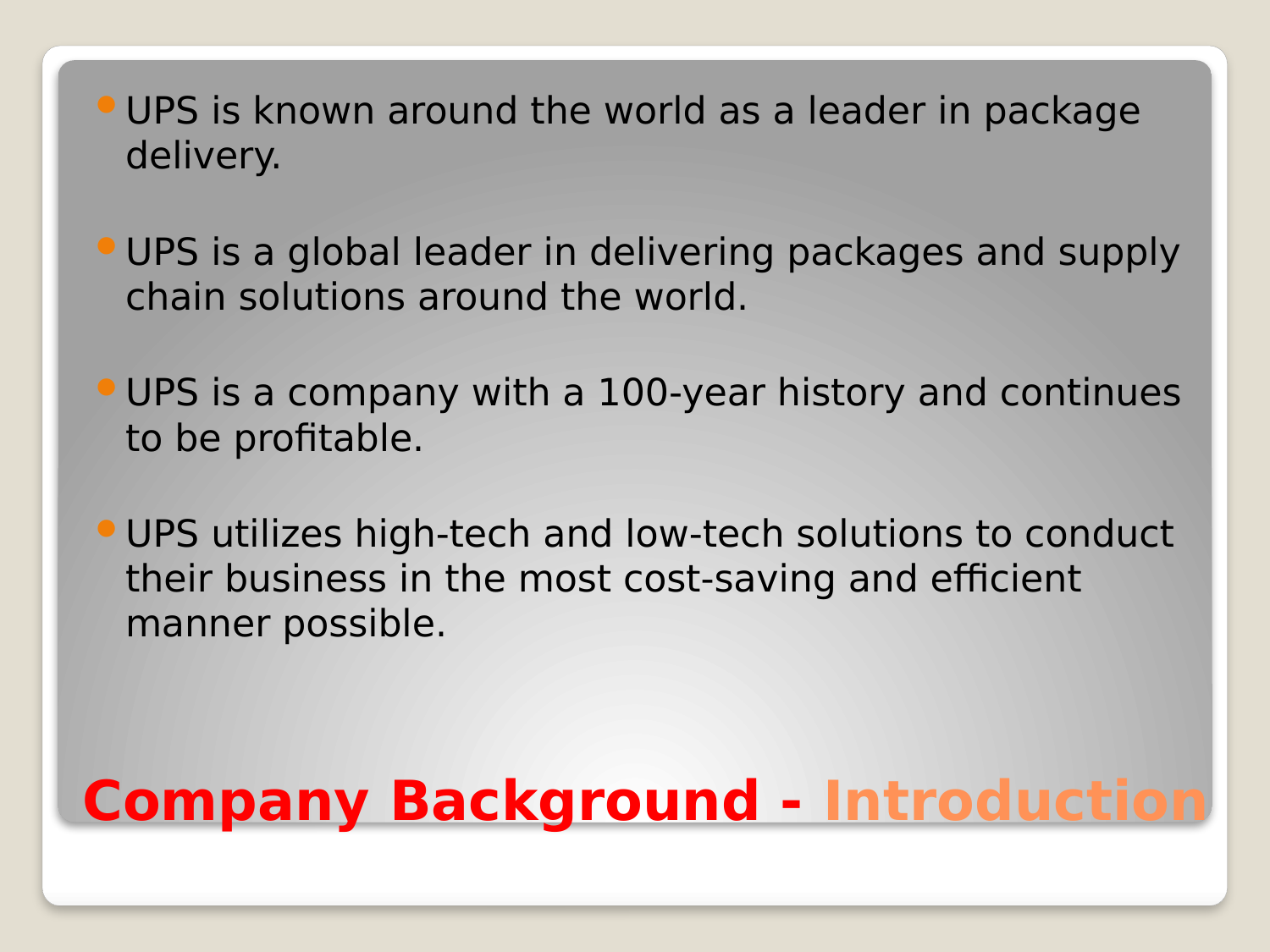

UPS is known around the world as a leader in package delivery.

UPS is a global leader in delivering packages and supply chain solutions around the world.

UPS is a company with a 100-year history and continues to be profitable.

UPS utilizes high-tech and low-tech solutions to conduct their business in the most cost-saving and efficient manner possible.
# Company Background - Introduction